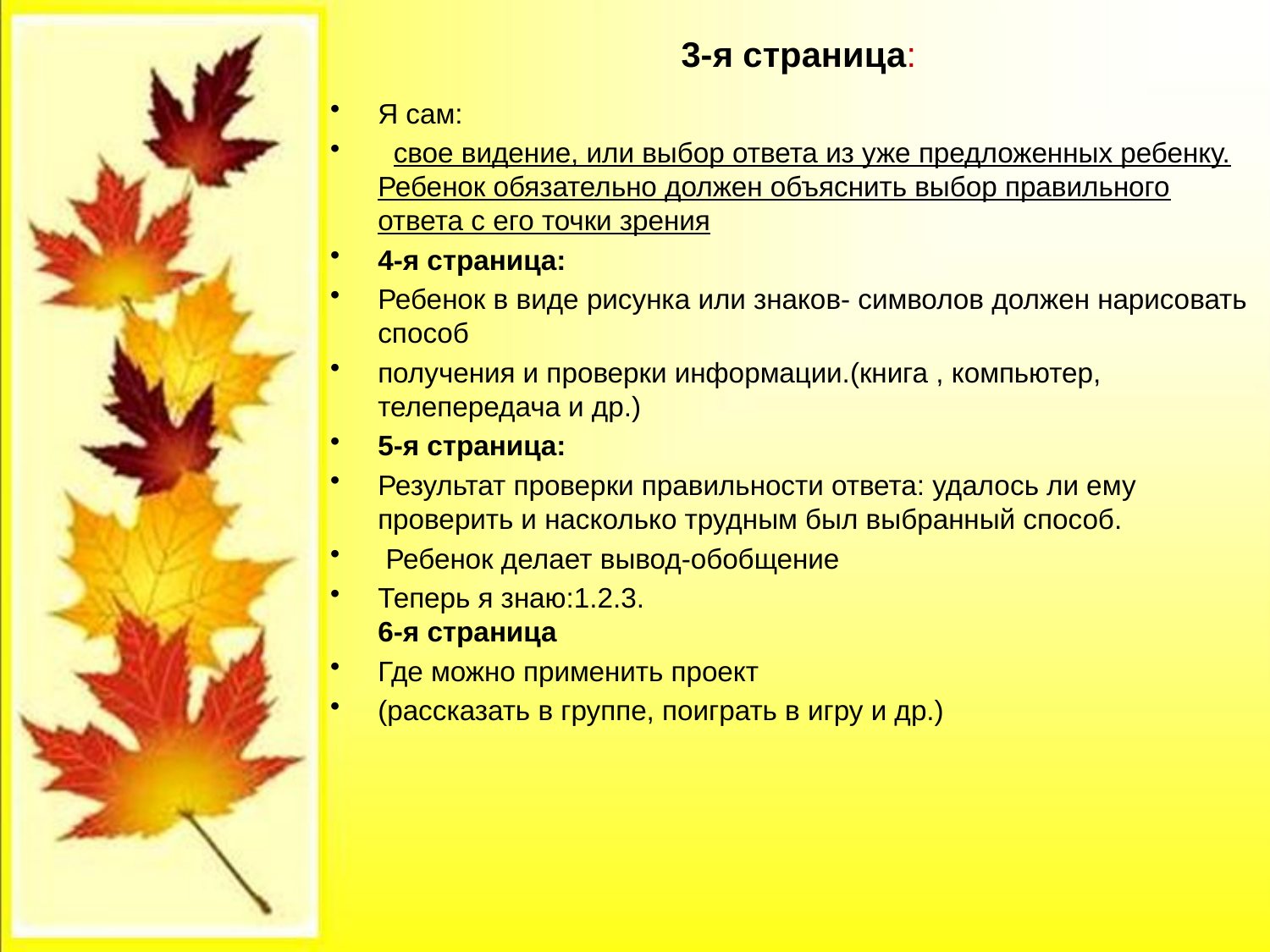

# 3-я страница:
Я сам:
  свое видение, или выбор ответа из уже предложенных ребенку. Ребенок обязательно должен объяснить выбор правильного ответа с его точки зрения
4-я страница:
Ребенок в виде рисунка или знаков- символов должен нарисовать способ
получения и проверки информации.(книга , компьютер, телепередача и др.)
5-я страница:
Результат проверки правильности ответа: удалось ли ему проверить и насколько трудным был выбранный способ.
 Ребенок делает вывод-обобщение
Теперь я знаю:1.2.3.
6-я страница
Где можно применить проект
(рассказать в группе, поиграть в игру и др.)